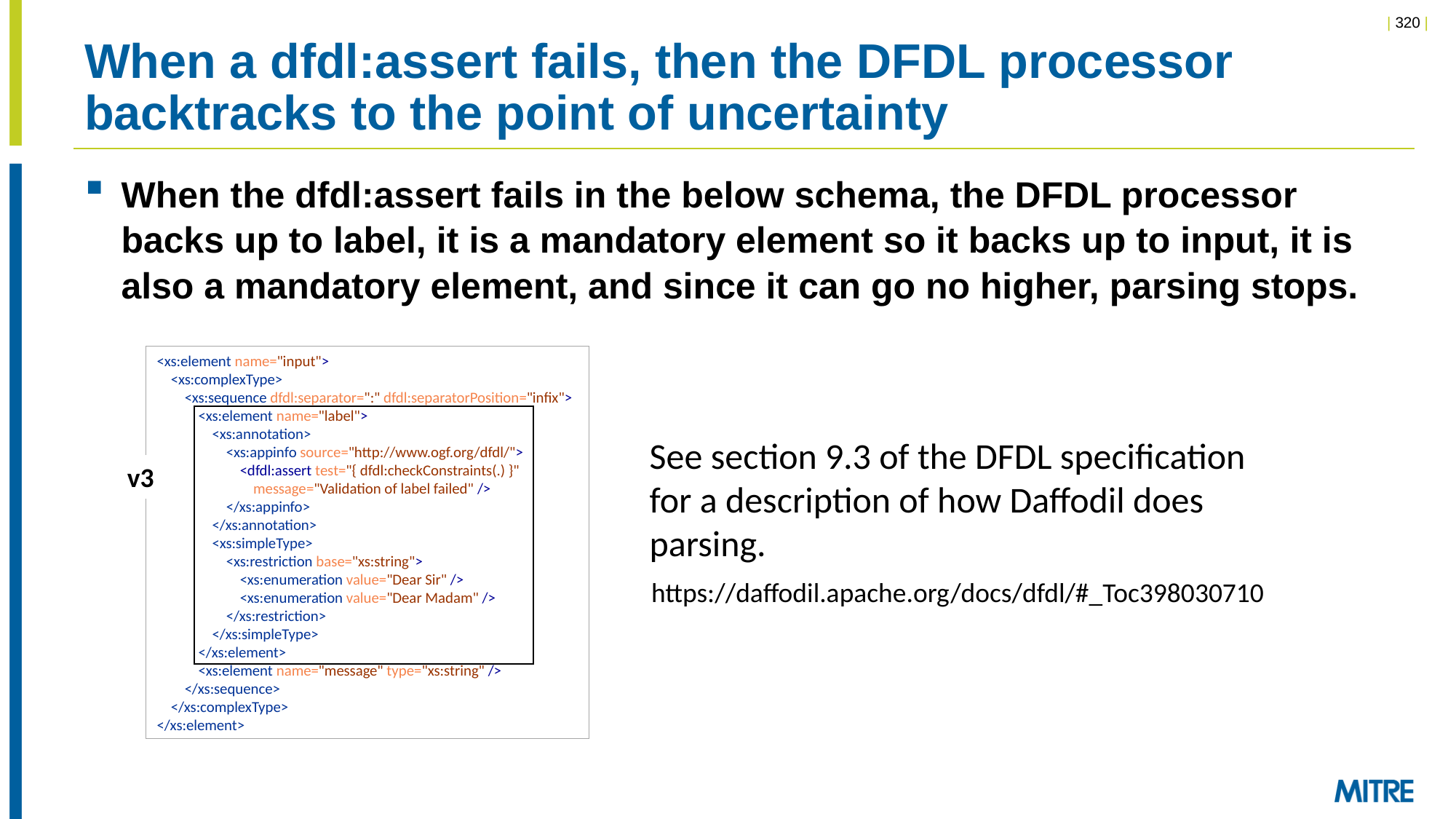

# When a dfdl:assert fails, then the DFDL processor backtracks to the point of uncertainty
When the dfdl:assert fails in the below schema, the DFDL processor backs up to label, it is a mandatory element so it backs up to input, it is also a mandatory element, and since it can go no higher, parsing stops.
<xs:element name="input">
    <xs:complexType>
        <xs:sequence dfdl:separator=":" dfdl:separatorPosition="infix">
            <xs:element name="label">
                <xs:annotation>
                    <xs:appinfo source="http://www.ogf.org/dfdl/">
                        <dfdl:assert test="{ dfdl:checkConstraints(.) }"
                            message="Validation of label failed" />
                    </xs:appinfo>
                </xs:annotation>
                <xs:simpleType>
                    <xs:restriction base="xs:string">
                        <xs:enumeration value="Dear Sir" />
                        <xs:enumeration value="Dear Madam" />
                    </xs:restriction>
                </xs:simpleType>
            </xs:element>
            <xs:element name="message" type="xs:string" />
        </xs:sequence>
    </xs:complexType>
</xs:element>

See section 9.3 of the DFDL specification for a description of how Daffodil does parsing.
v3
https://daffodil.apache.org/docs/dfdl/#_Toc398030710